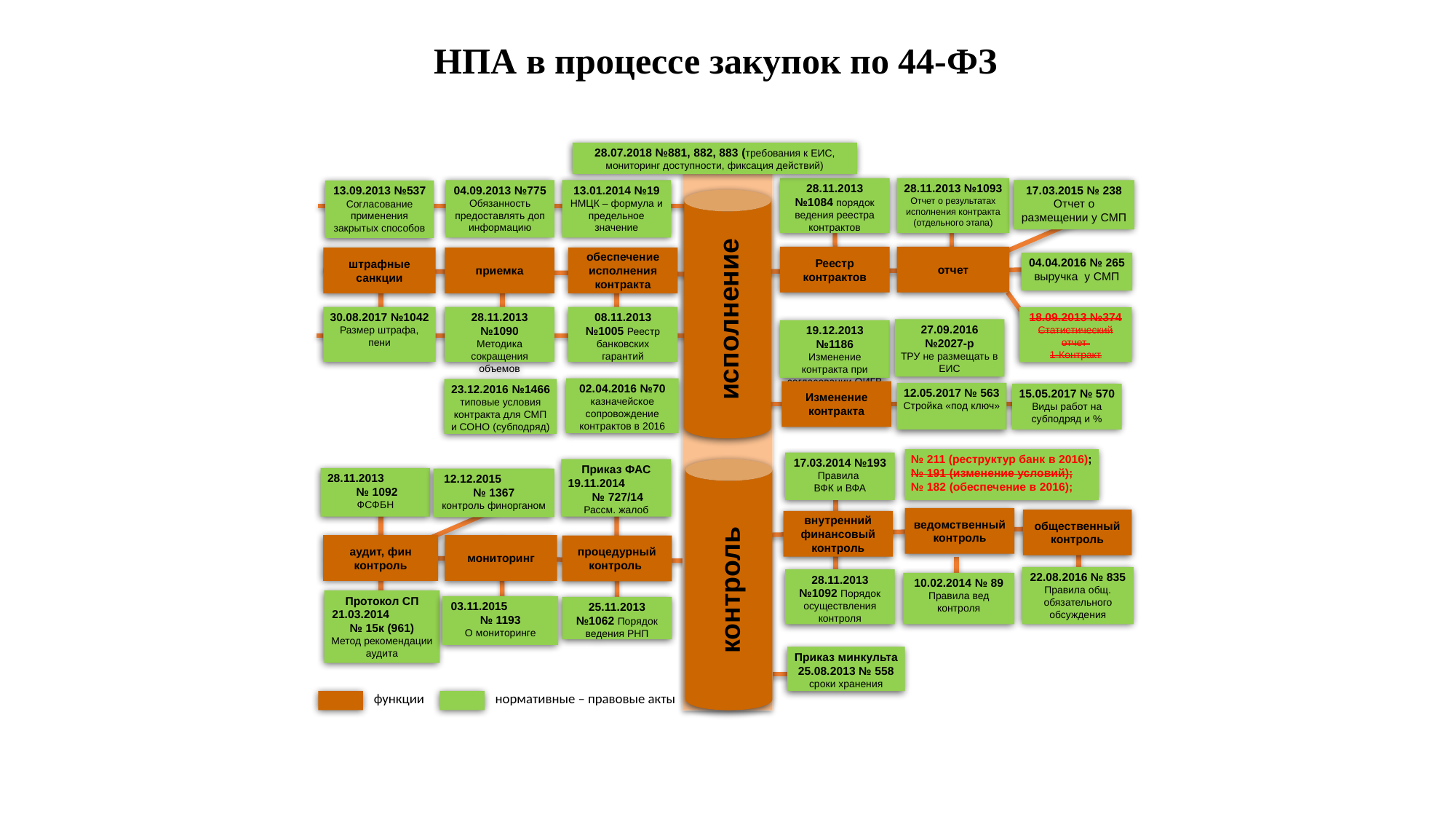

НПА в процессе закупок по 44-ФЗ
28.07.2018 №881, 882, 883 (требования к ЕИС, мониторинг доступности, фиксация действий)

28.11.2013 №1084 порядок ведения реестра контрактов
28.11.2013 №1093 Отчет о результатах исполнения контракта (отдельного этапа)
17.03.2015 № 238 Отчет о размещении у СМП
04.09.2013 №775
Обязанность предоставлять доп информацию
13.01.2014 №19
НМЦК – формула и предельное значение
13.09.2013 №537
Согласование применения закрытых способов
исполнение
Реестр контрактов
отчет
штрафные санкции
приемка
обеспечение исполнения контракта
04.04.2016 № 265 выручка  у СМП
30.08.2017 №1042
Размер штрафа, пени
28.11.2013 №1090
Методика сокращения объемов
08.11.2013 №1005 Реестр банковских гарантий
18.09.2013 №374 Статистический отчет
1-Контракт
27.09.2016 №2027-р
ТРУ не размещать в ЕИС
19.12.2013 №1186
Изменение контракта при согласовании ОИГВ
02.04.2016 №70 казначейское сопровождение контрактов в 2016
23.12.2016 №1466 типовые условия контракта для СМП и СОНО (субподряд)
Изменение контракта
12.05.2017 № 563
Стройка «под ключ»
15.05.2017 № 570
Виды работ на субподряд и %
№ 211 (реструктур банк в 2016);
№ 191 (изменение условий);
№ 182 (обеспечение в 2016);
17.03.2014 №193 Правила
ВФК и ВФА
контроль
Приказ ФАС 19.11.2014              № 727/14
Рассм. жалоб
28.11.2013              № 1092
ФСФБН
12.12.2015              № 1367
контроль финорганом
ведомственный контроль
общественный контроль
внутренний финансовый контроль
аудит, фин контроль
мониторинг
процедурный контроль
22.08.2016 № 835 Правила общ. обязательного обсуждения
28.11.2013 №1092 Порядок осуществления контроля
10.02.2014 № 89 Правила вед контроля
Протокол СП 21.03.2014              № 15к (961)
Метод рекомендации аудита
03.11.2015              № 1193
О мониторинге
25.11.2013 №1062 Порядок ведения РНП
Приказ минкульта 25.08.2013 № 558 сроки хранения
функции
нормативные – правовые акты

17